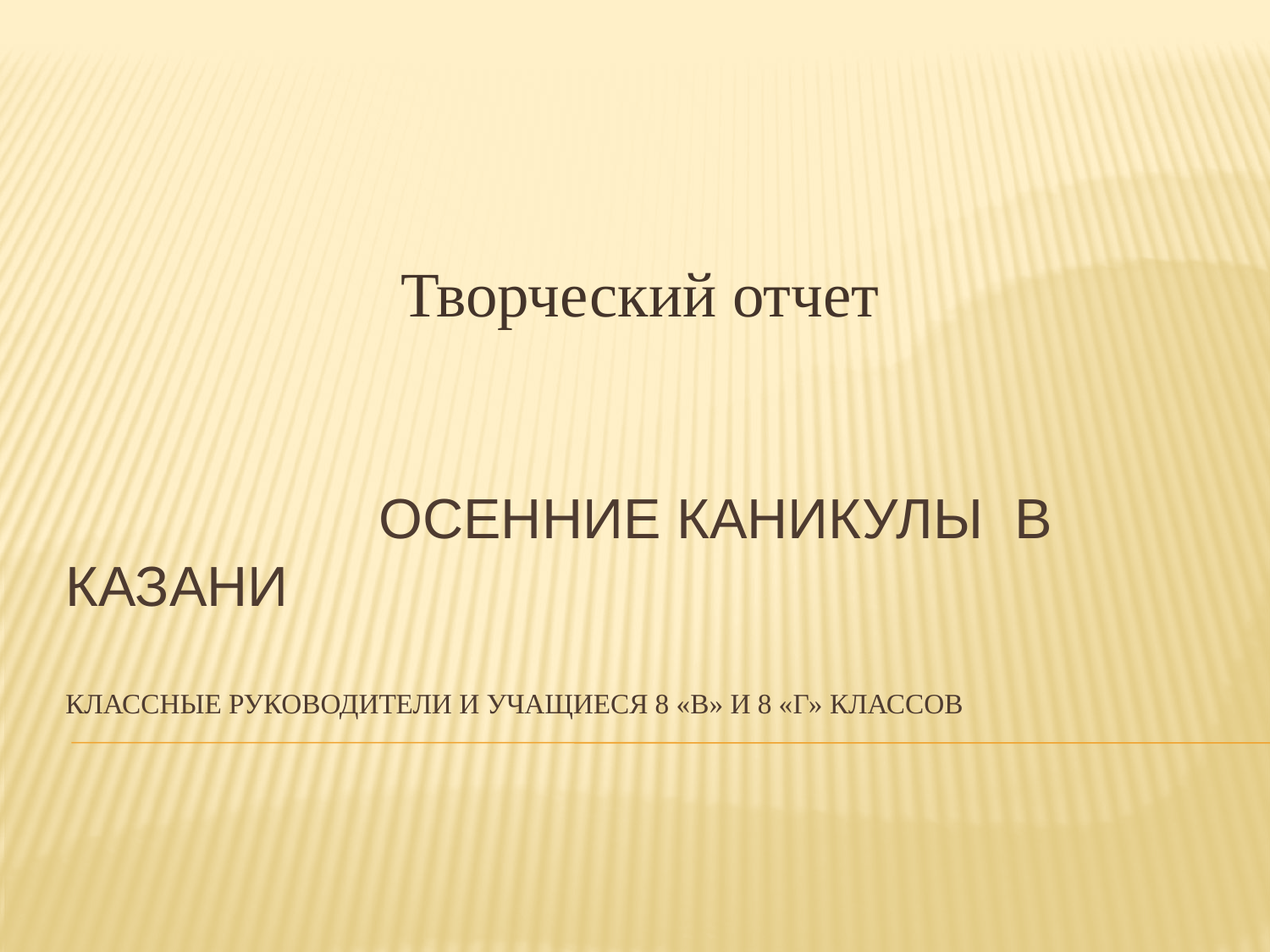

Творческий отчет
# Осенние каникулы  В Казани классные руководители и учащиеся 8 «В» и 8 «Г» классов